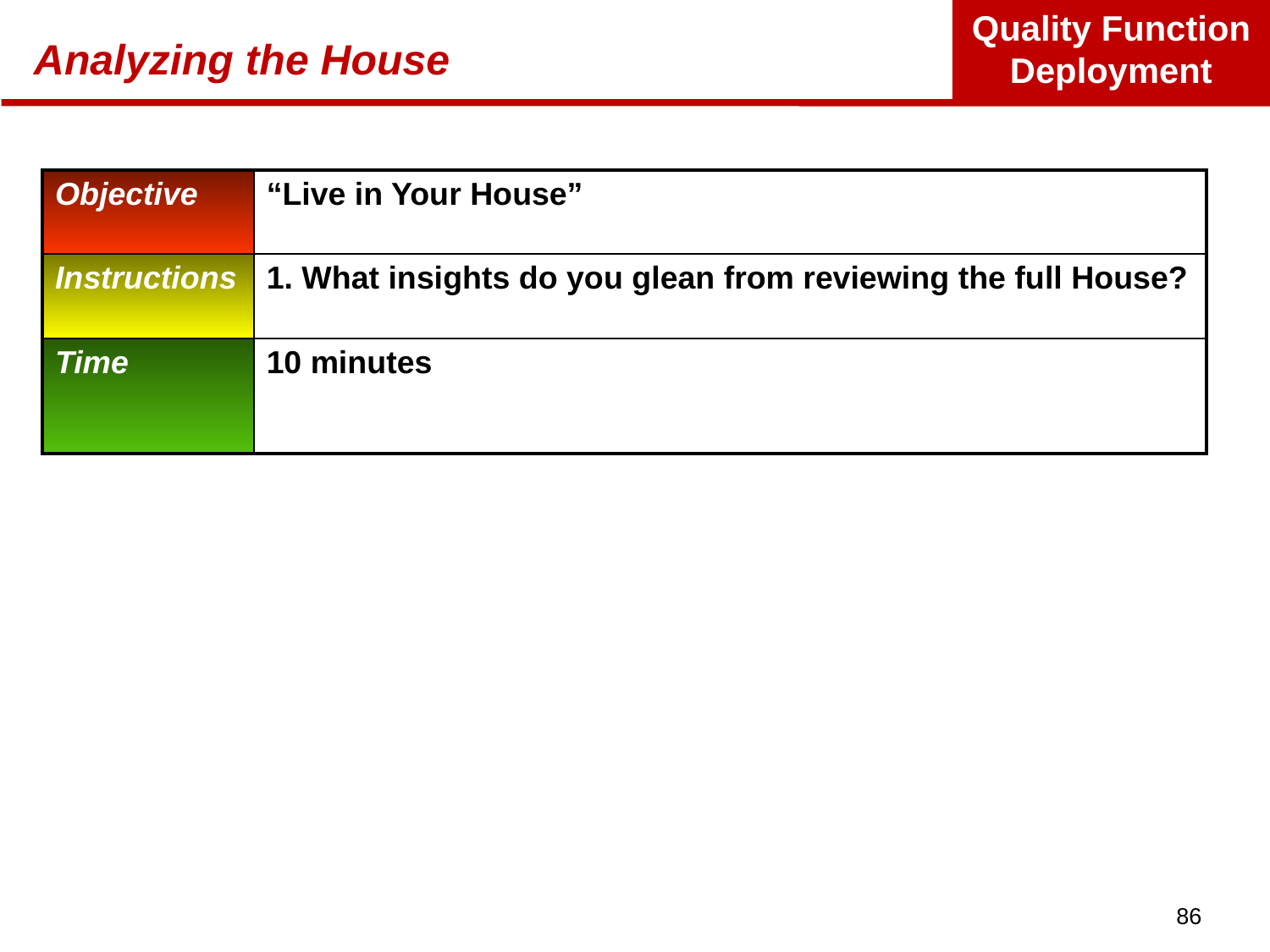

# Analyzing the House
| Objective | “Live in Your House” |
| --- | --- |
| Instructions | What insights do you glean from reviewing the full House? |
| Time | 10 minutes |